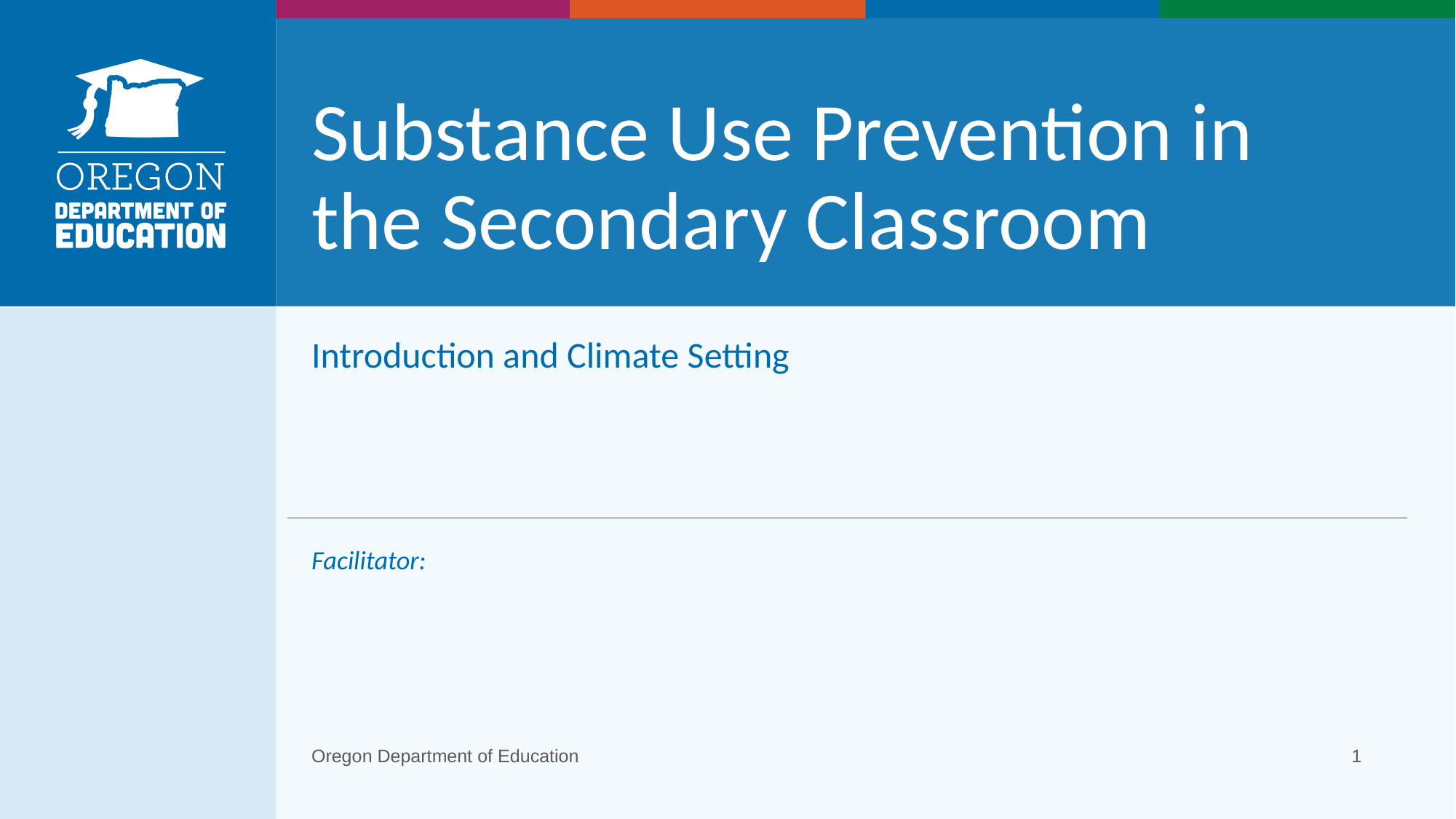

# Substance Use Prevention in the Secondary Classroom
Introduction and Climate Setting
Facilitator:
Oregon Department of Education
1